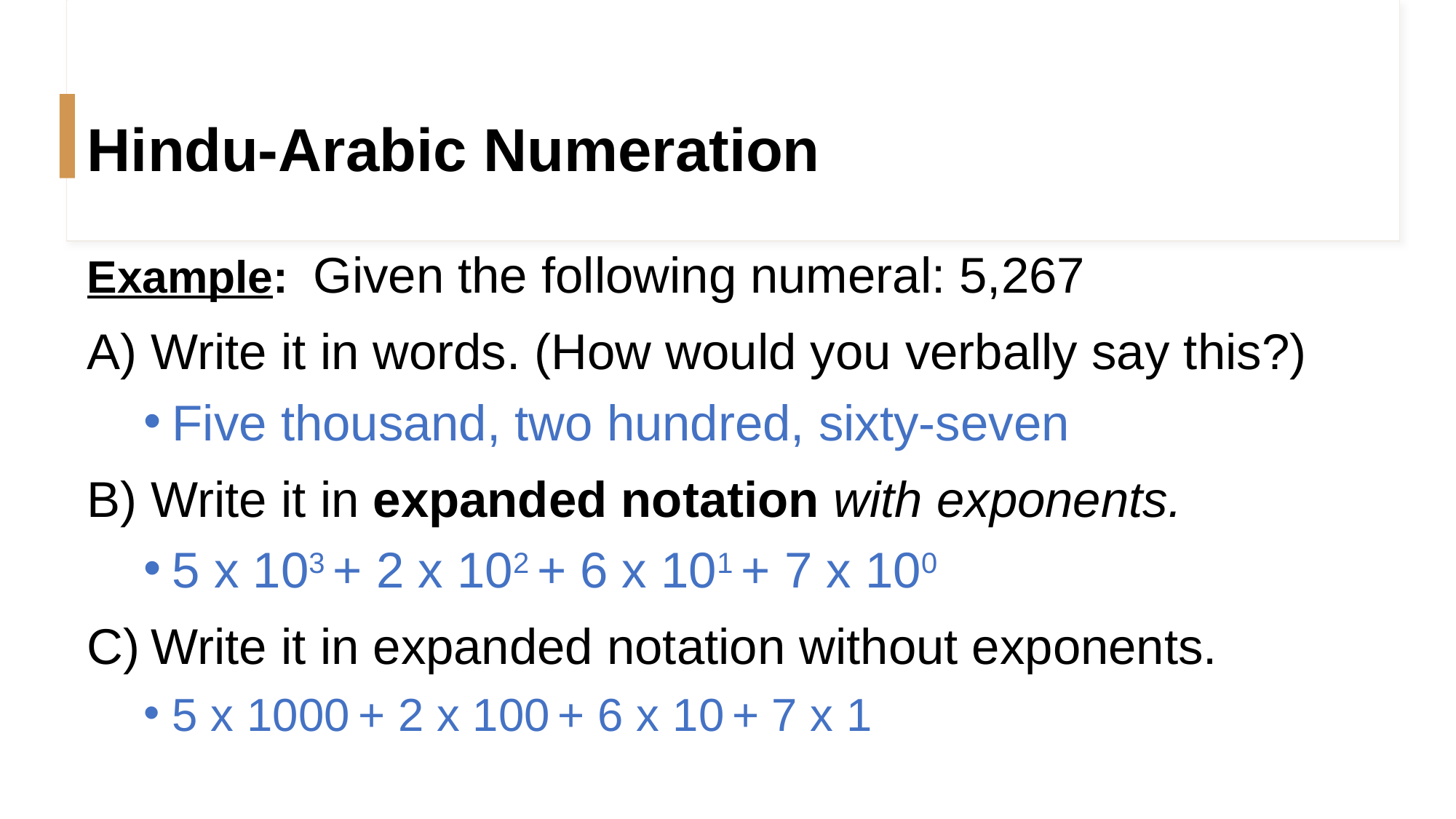

# Hindu-Arabic Numeration
Example:  Given the following numeral: 5,267
Write it in words. (How would you verbally say this?)
Five thousand, two hundred, sixty-seven
Write it in expanded notation with exponents.
5 x 103 + 2 x 102 + 6 x 101 + 7 x 100
Write it in expanded notation without exponents.
5 x 1000 + 2 x 100 + 6 x 10 + 7 x 1